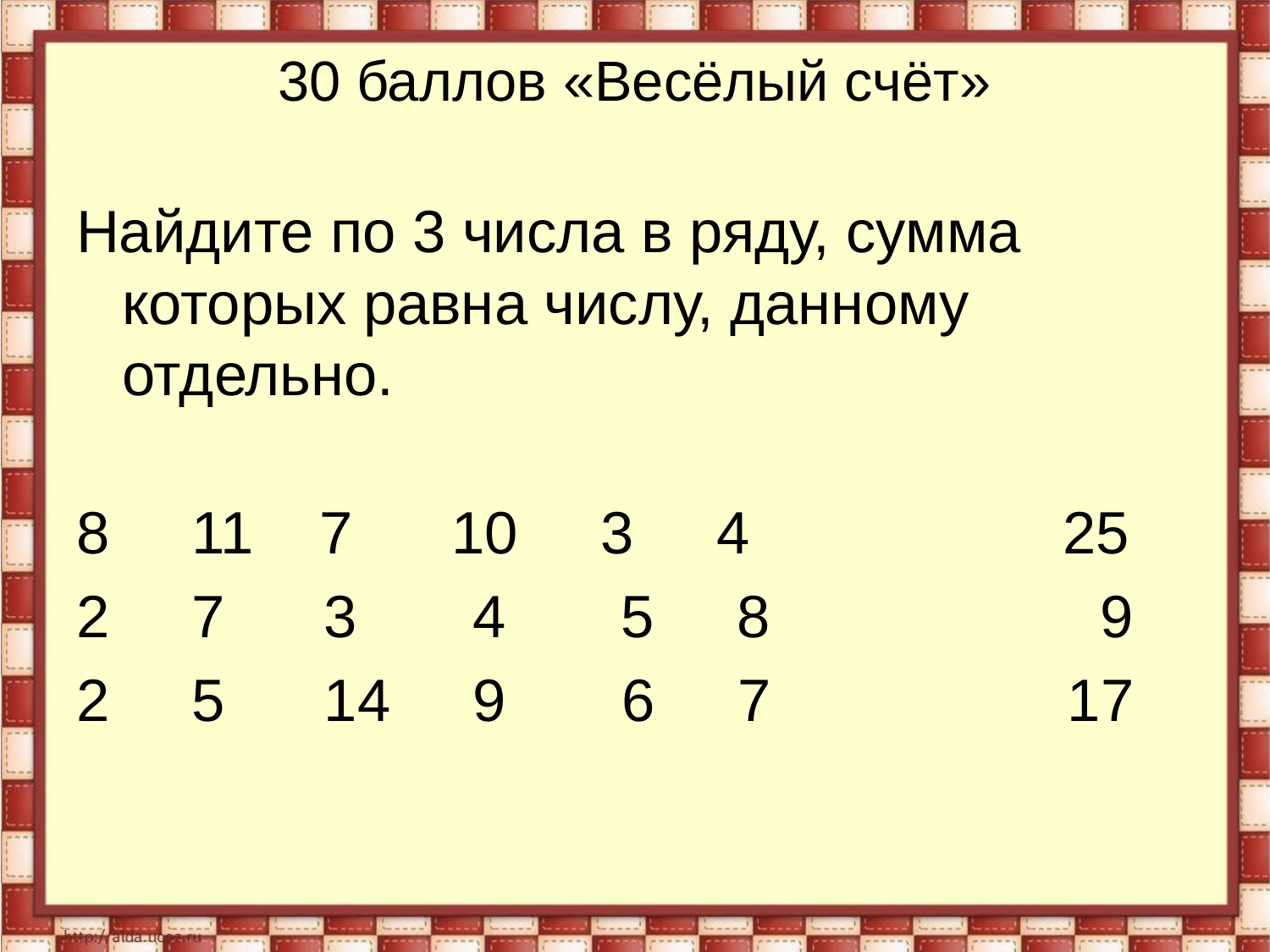

# 30 баллов «Весёлый счёт»

Найдите по 3 числа в ряду, сумма которых равна числу, данному отдельно.

8     11    7      10     3     4                   25
2     7      3       4       5     8                    9
2     5      14     9       6     7                  17